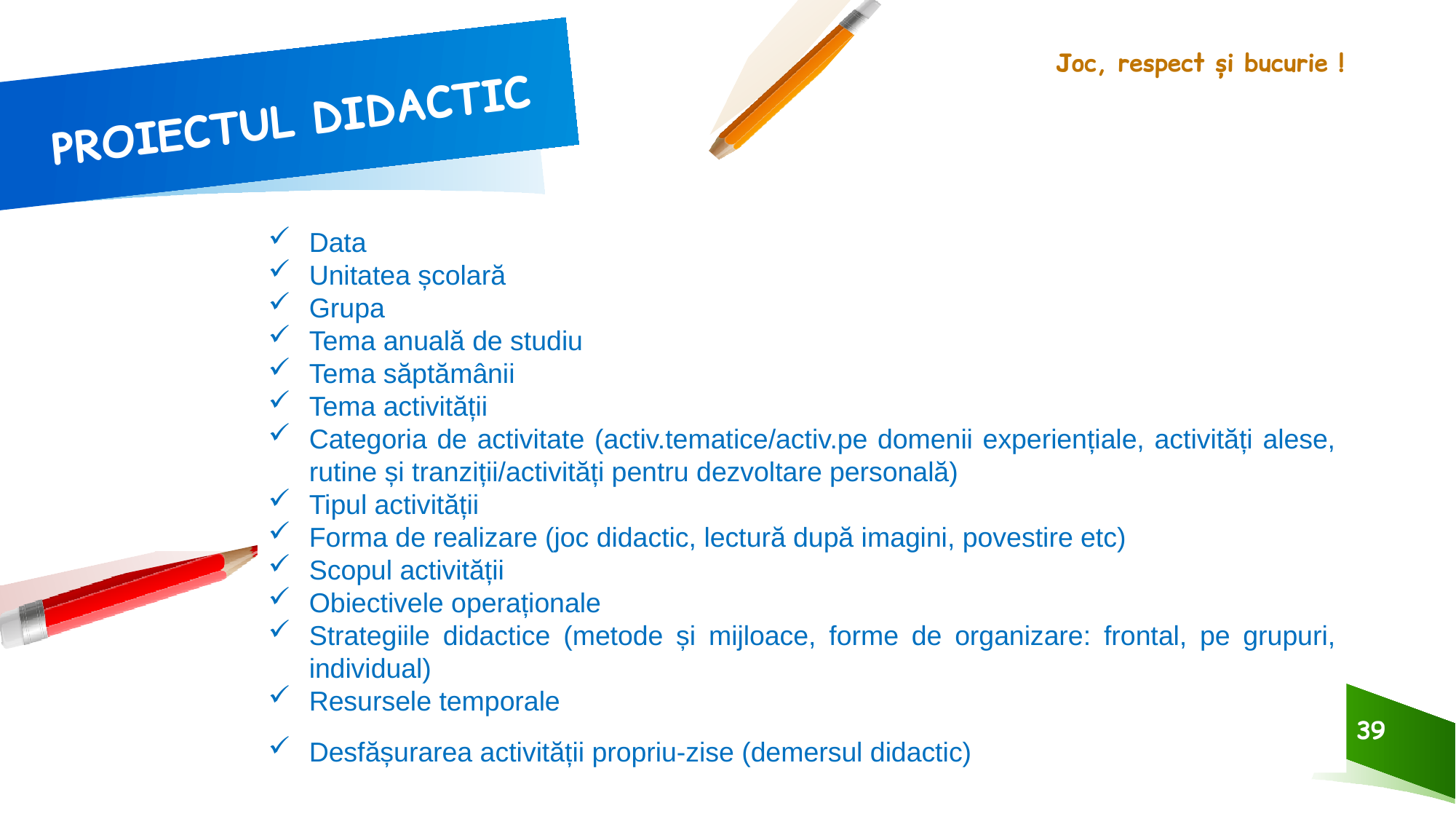

Joc, respect și bucurie !
# PROIECTUL DIDACTIC
Data
Unitatea școlară
Grupa
Tema anuală de studiu
Tema săptămânii
Tema activității
Categoria de activitate (activ.tematice/activ.pe domenii experiențiale, activități alese, rutine și tranziții/activități pentru dezvoltare personală)
Tipul activității
Forma de realizare (joc didactic, lectură după imagini, povestire etc)
Scopul activității
Obiectivele operaționale
Strategiile didactice (metode și mijloace, forme de organizare: frontal, pe grupuri, individual)
Resursele temporale
Desfășurarea activității propriu-zise (demersul didactic)
39